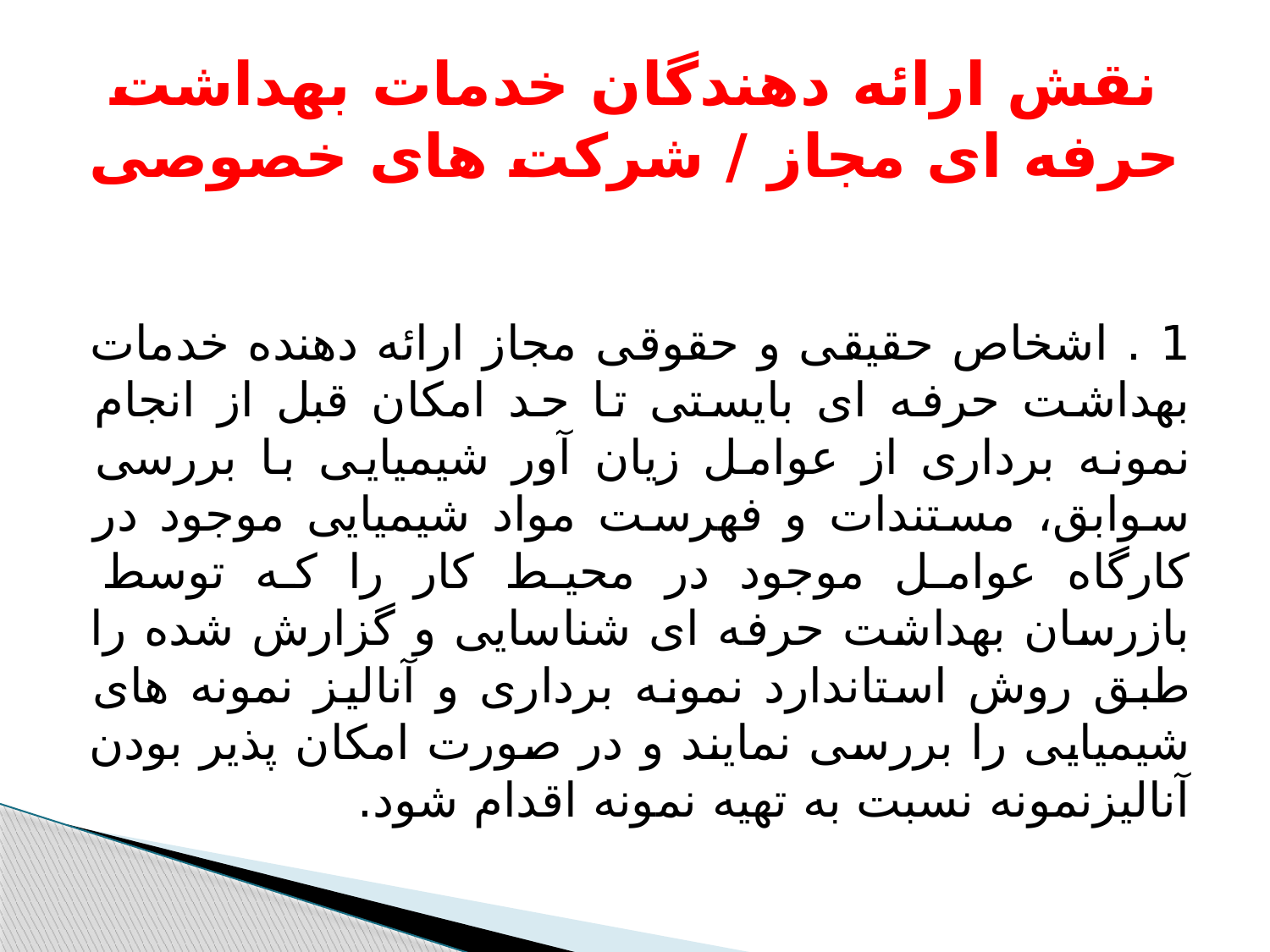

# نقش ارائه دهندگان خدمات بهداشت حرفه ای مجاز / شرکت های خصوصی
1 . اشخاص حقیقی و حقوقی مجاز ارائه دهنده خدمات بهداشت حرفه ای بایستی تا حد امکان قبل از انجام نمونه برداری از عوامل زیان آور شیمیایی با بررسی سوابق، مستندات و فهرست مواد شیمیایی موجود در کارگاه عوامل موجود در محیط کار را که توسط بازرسان بهداشت حرفه ای شناسایی و گزارش شده را طبق روش استاندارد نمونه برداری و آنالیز نمونه های شیمیایی را بررسی نمایند و در صورت امکان پذیر بودن آنالیزنمونه نسبت به تهیه نمونه اقدام شود.